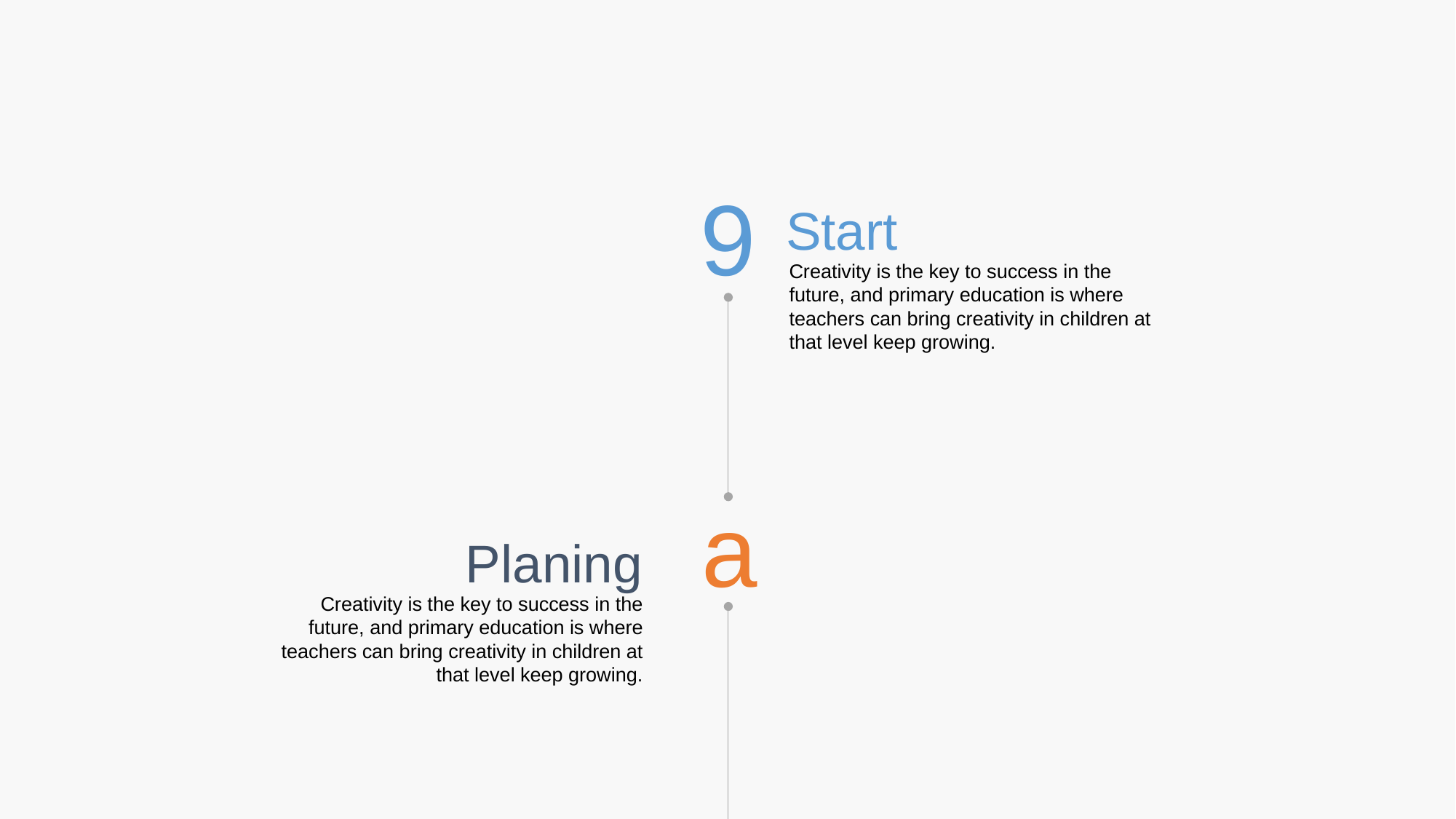

9
Start
Creativity is the key to success in the future, and primary education is where teachers can bring creativity in children at that level keep growing.
a
Planing
Creativity is the key to success in the future, and primary education is where teachers can bring creativity in children at that level keep growing.